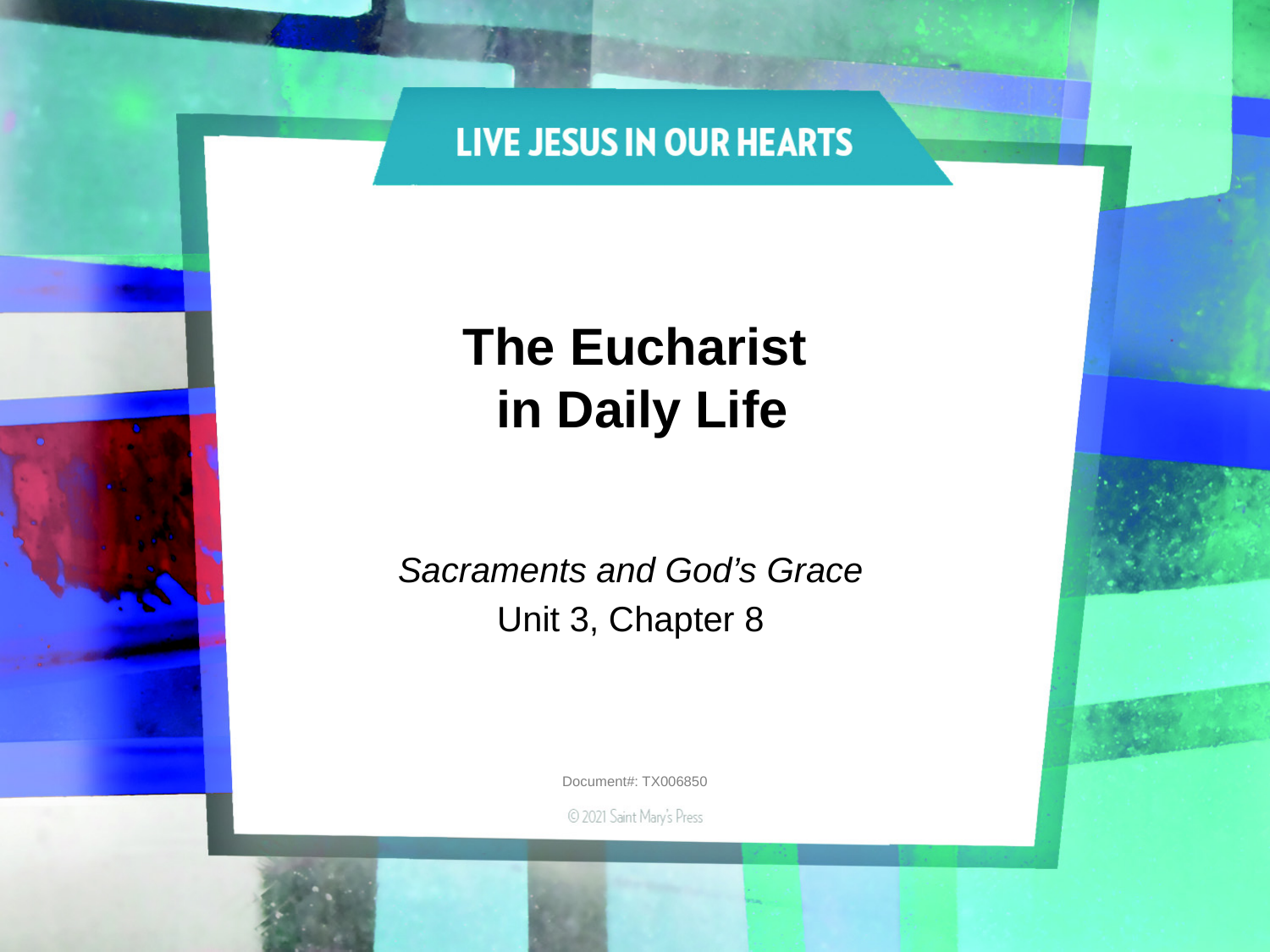

# The Eucharist in Daily Life
Sacraments and God’s Grace
Unit 3, Chapter 8
Document#: TX006850